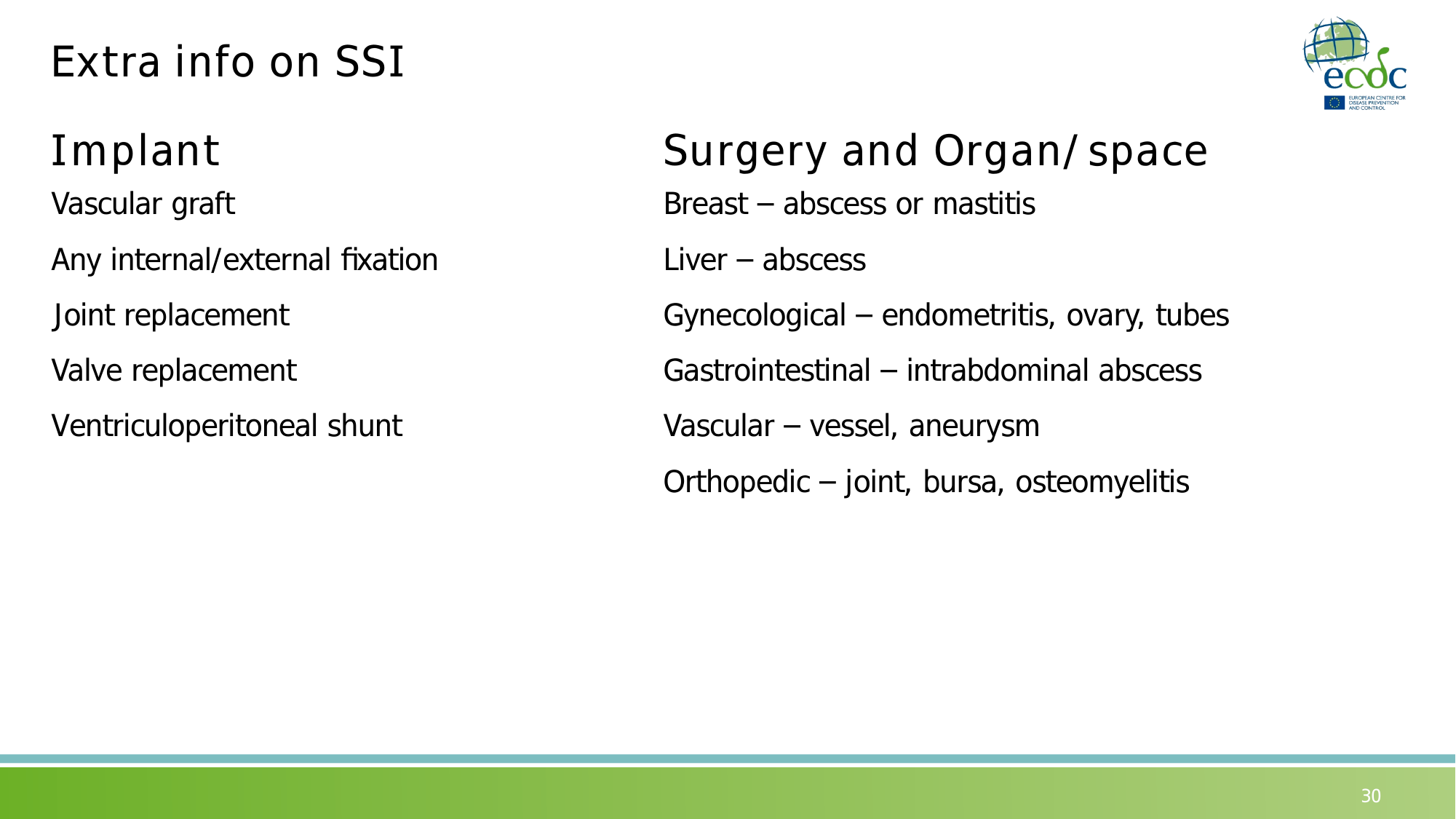

# Extra info on SSI
Implant
Vascular graft
Any internal/external fixation
Joint replacement
Valve replacement
Ventriculoperitoneal shunt
Surgery and Organ/space
Breast – abscess or mastitis
Liver – abscess
Gynecological – endometritis, ovary, tubes
Gastrointestinal – intrabdominal abscess
Vascular – vessel, aneurysm
Orthopedic – joint, bursa, osteomyelitis

30